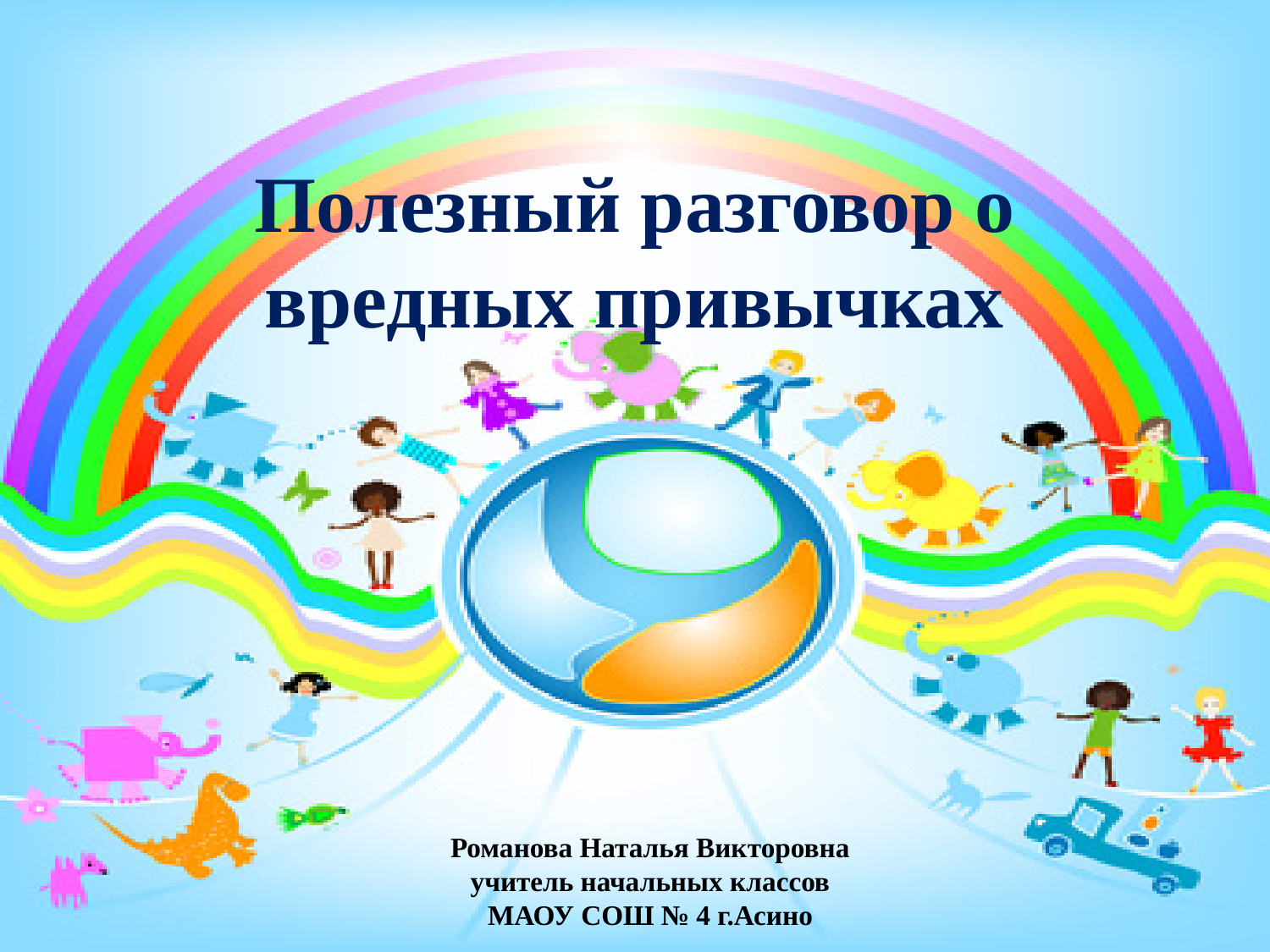

# Полезный разговор о вредных привычках
Романова Наталья Викторовна
учитель начальных классов
МАОУ СОШ № 4 г.Асино